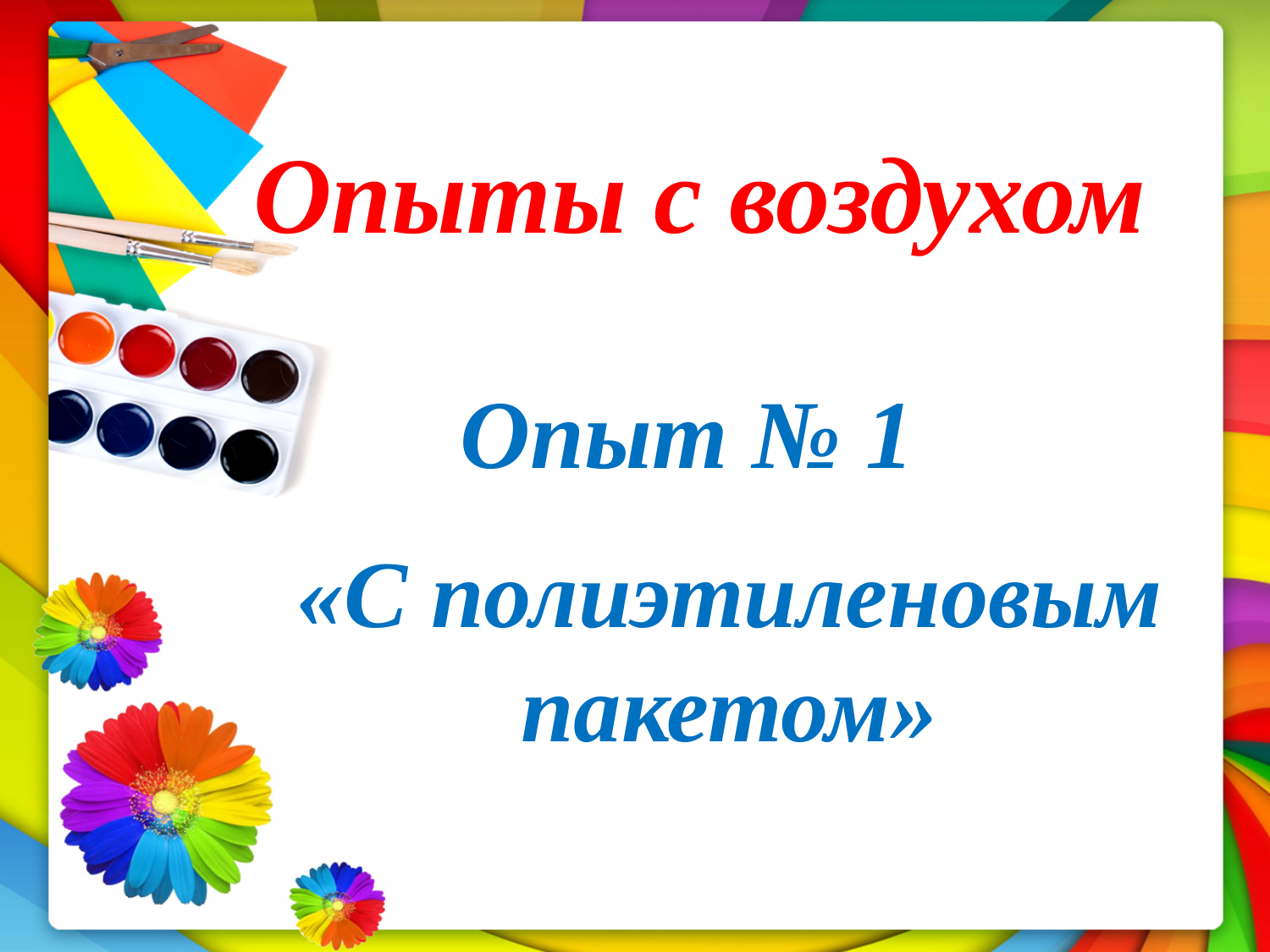

# Опыты с воздухом Опыт № 1
«С полиэтиленовым пакетом»